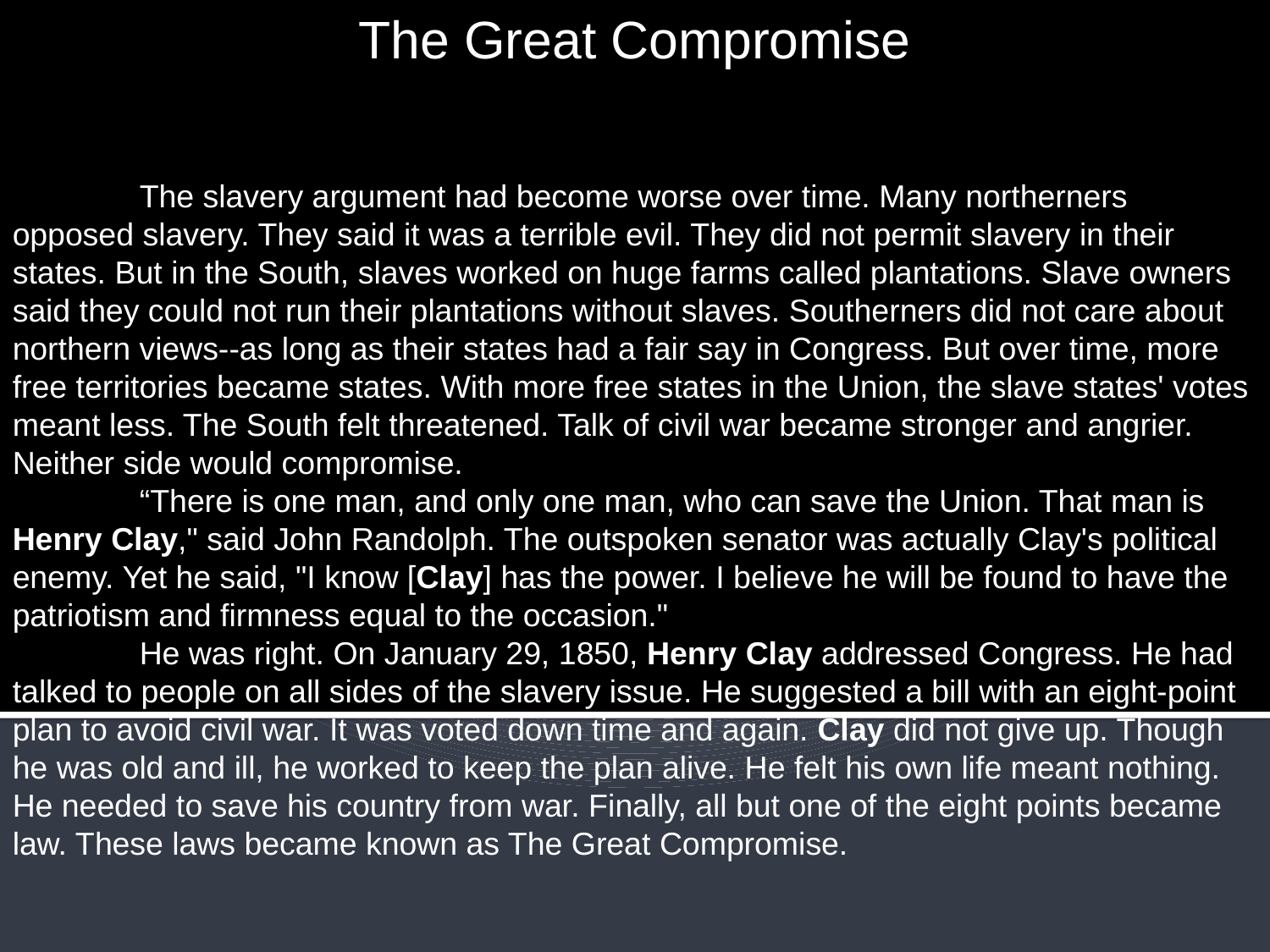

The Great Compromise
	The slavery argument had become worse over time. Many northerners opposed slavery. They said it was a terrible evil. They did not permit slavery in their states. But in the South, slaves worked on huge farms called plantations. Slave owners said they could not run their plantations without slaves. Southerners did not care about northern views--as long as their states had a fair say in Congress. But over time, more free territories became states. With more free states in the Union, the slave states' votes meant less. The South felt threatened. Talk of civil war became stronger and angrier. Neither side would compromise.
	“There is one man, and only one man, who can save the Union. That man is Henry Clay," said John Randolph. The outspoken senator was actually Clay's political enemy. Yet he said, "I know [Clay] has the power. I believe he will be found to have the patriotism and firmness equal to the occasion."
	He was right. On January 29, 1850, Henry Clay addressed Congress. He had talked to people on all sides of the slavery issue. He suggested a bill with an eight-point plan to avoid civil war. It was voted down time and again. Clay did not give up. Though he was old and ill, he worked to keep the plan alive. He felt his own life meant nothing. He needed to save his country from war. Finally, all but one of the eight points became law. These laws became known as The Great Compromise.